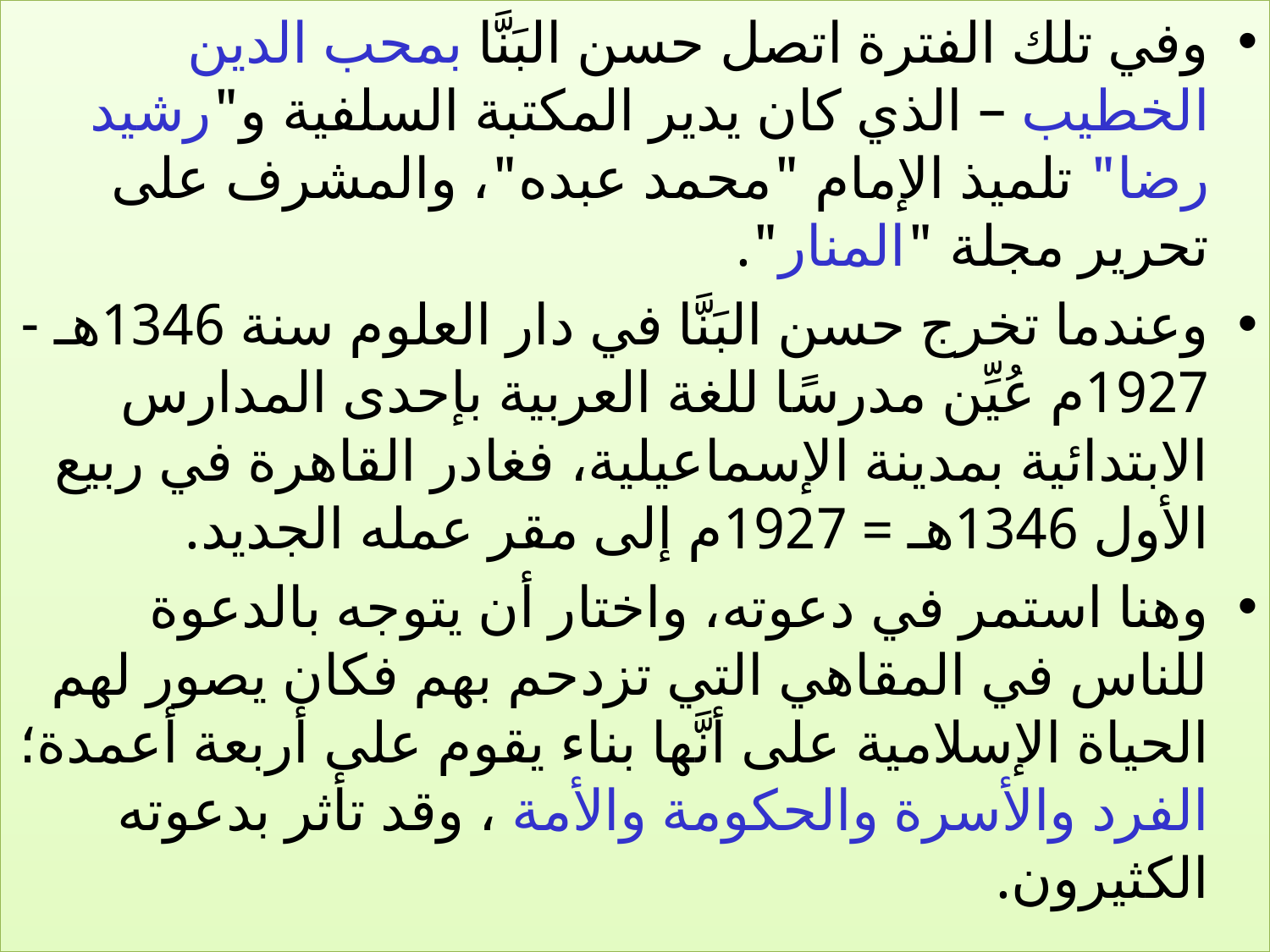

وفي تلك الفترة اتصل حسن البَنَّا بمحب الدين الخطيب – الذي كان يدير المكتبة السلفية و"رشيد رضا" تلميذ الإمام "محمد عبده"، والمشرف على تحرير مجلة "المنار".
وعندما تخرج حسن البَنَّا في دار العلوم سنة 1346هـ - 1927م عُيِّن مدرسًا للغة العربية بإحدى المدارس الابتدائية بمدينة الإسماعيلية، فغادر القاهرة في ربيع الأول 1346هـ = 1927م إلى مقر عمله الجديد.
وهنا استمر في دعوته، واختار أن يتوجه بالدعوة للناس في المقاهي التي تزدحم بهم فكان يصور لهم الحياة الإسلامية على أنَّها بناء يقوم على أربعة أعمدة؛ الفرد والأسرة والحكومة والأمة ، وقد تأثر بدعوته الكثيرون.